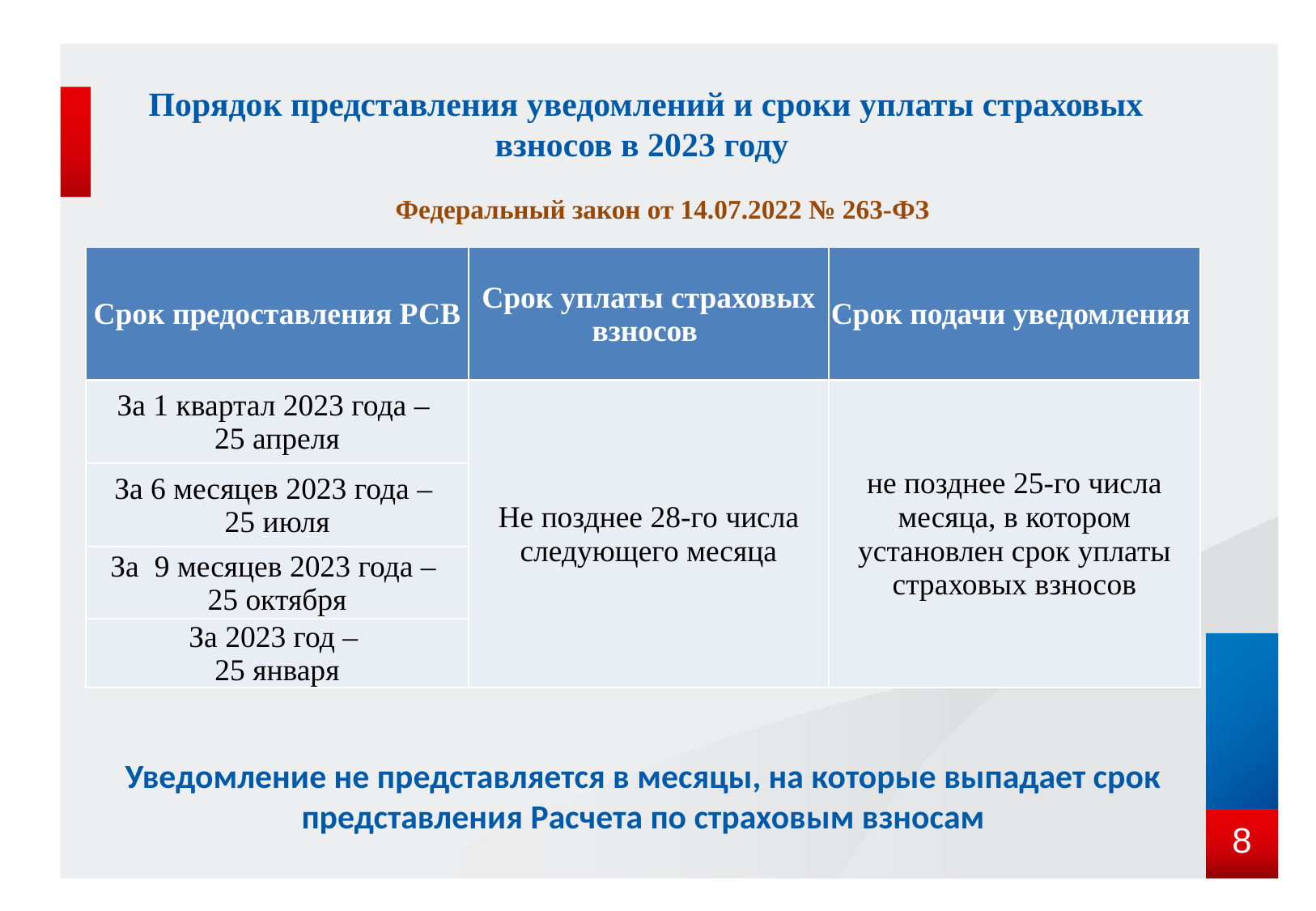

# Порядок представления уведомлений и сроки уплаты страховых взносов в 2023 году
Федеральный закон от 14.07.2022 № 263-ФЗ
| Срок предоставления РСВ | Срок уплаты страховых взносов | Срок подачи уведомления |
| --- | --- | --- |
| За 1 квартал 2023 года – 25 апреля | Не позднее 28-го числа следующего месяца | не позднее 25-го числа месяца, в котором установлен срок уплаты страховых взносов |
| За 6 месяцев 2023 года – 25 июля |  |  |
| За 9 месяцев 2023 года – 25 октября |  |  |
| За 2023 год – 25 января |  |  |
Уведомление не представляется в месяцы, на которые выпадает срок представления Расчета по страховым взносам

8